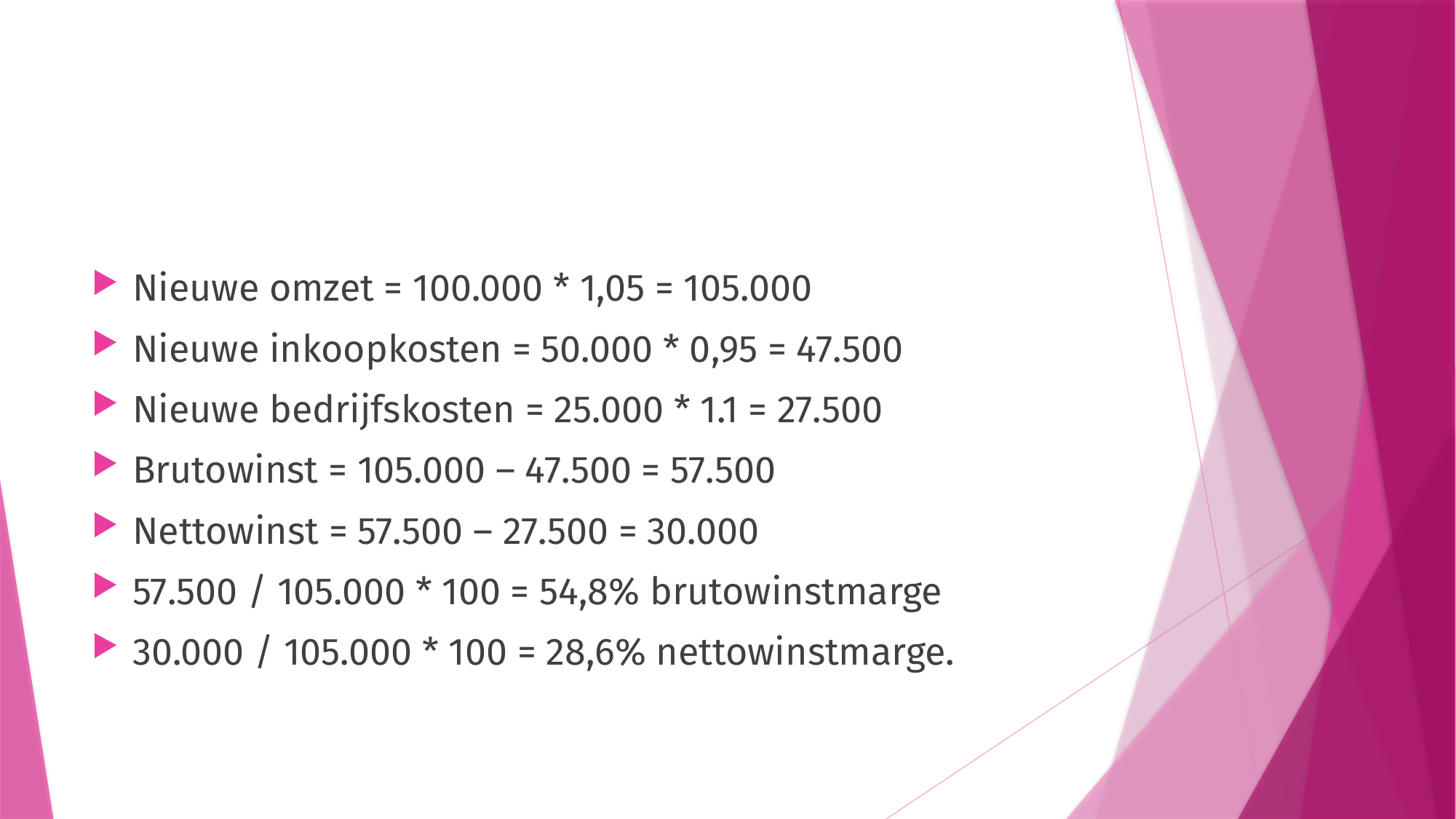

#
Nieuwe omzet = 100.000 * 1,05 = 105.000
Nieuwe inkoopkosten = 50.000 * 0,95 = 47.500
Nieuwe bedrijfskosten = 25.000 * 1.1 = 27.500
Brutowinst = 105.000 – 47.500 = 57.500
Nettowinst = 57.500 – 27.500 = 30.000
57.500 / 105.000 * 100 = 54,8% brutowinstmarge
30.000 / 105.000 * 100 = 28,6% nettowinstmarge.